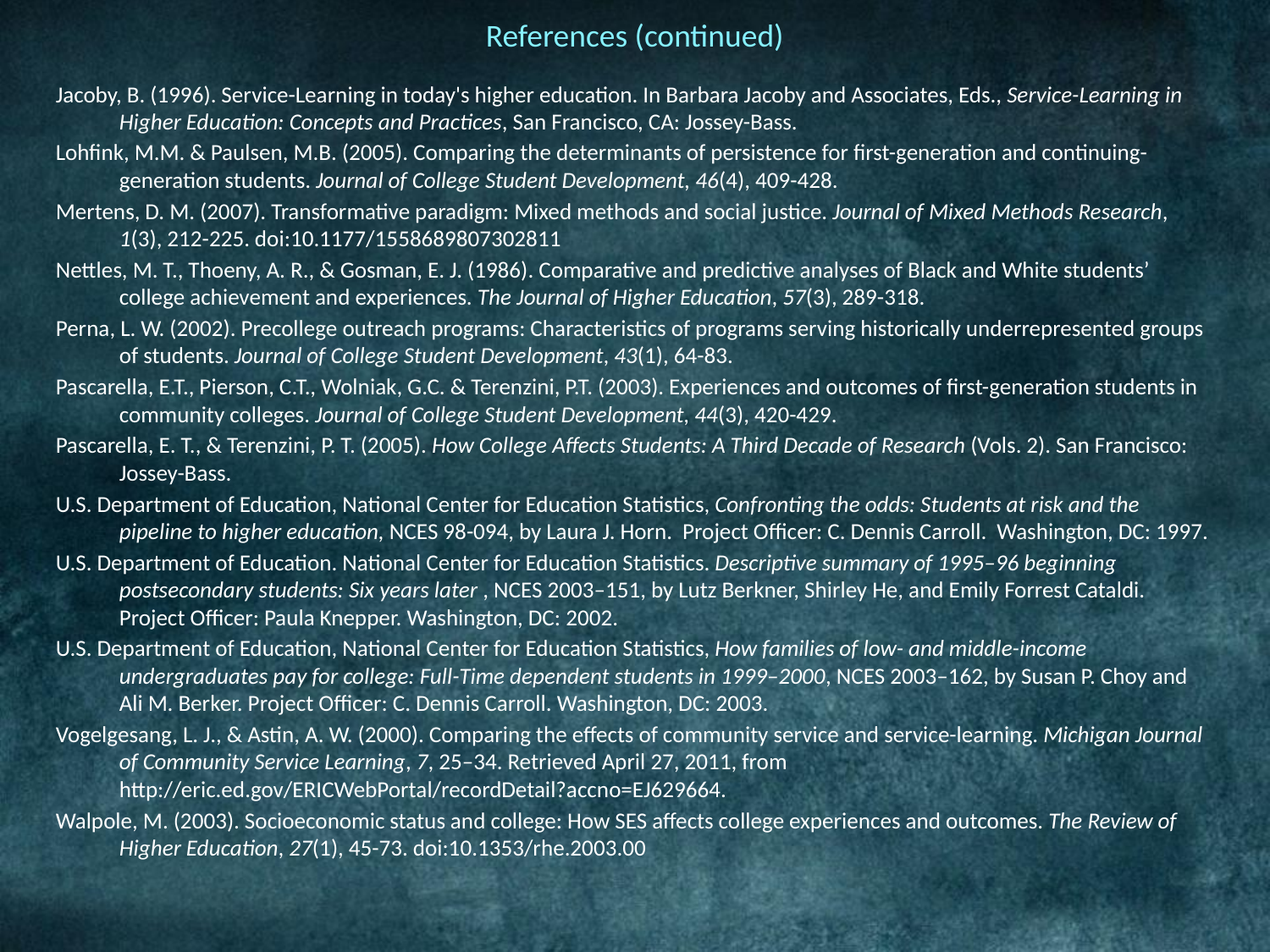

References (continued)

Jacoby, B. (1996). Service-Learning in today's higher education. In Barbara Jacoby and Associates, Eds., Service-Learning in Higher Education: Concepts and Practices, San Francisco, CA: Jossey-Bass.
Lohfink, M.M. & Paulsen, M.B. (2005). Comparing the determinants of persistence for first-generation and continuing-generation students. Journal of College Student Development, 46(4), 409-428.
Mertens, D. M. (2007). Transformative paradigm: Mixed methods and social justice. Journal of Mixed Methods Research, 1(3), 212-225. doi:10.1177/1558689807302811
Nettles, M. T., Thoeny, A. R., & Gosman, E. J. (1986). Comparative and predictive analyses of Black and White students’ college achievement and experiences. The Journal of Higher Education, 57(3), 289-318.
Perna, L. W. (2002). Precollege outreach programs: Characteristics of programs serving historically underrepresented groups of students. Journal of College Student Development, 43(1), 64-83.
Pascarella, E.T., Pierson, C.T., Wolniak, G.C. & Terenzini, P.T. (2003). Experiences and outcomes of first-generation students in community colleges. Journal of College Student Development, 44(3), 420-429.
Pascarella, E. T., & Terenzini, P. T. (2005). How College Affects Students: A Third Decade of Research (Vols. 2). San Francisco: Jossey-Bass.
U.S. Department of Education, National Center for Education Statistics, Confronting the odds: Students at risk and the pipeline to higher education, NCES 98-094, by Laura J. Horn.  Project Officer: C. Dennis Carroll.  Washington, DC: 1997.
U.S. Department of Education. National Center for Education Statistics. Descriptive summary of 1995–96 beginning postsecondary students: Six years later , NCES 2003–151, by Lutz Berkner, Shirley He, and Emily Forrest Cataldi. Project Officer: Paula Knepper. Washington, DC: 2002.
U.S. Department of Education, National Center for Education Statistics, How families of low- and middle-income undergraduates pay for college: Full-Time dependent students in 1999–2000, NCES 2003–162, by Susan P. Choy and Ali M. Berker. Project Officer: C. Dennis Carroll. Washington, DC: 2003.
Vogelgesang, L. J., & Astin, A. W. (2000). Comparing the effects of community service and service-learning. Michigan Journal of Community Service Learning, 7, 25–34. Retrieved April 27, 2011, from http://eric.ed.gov/ERICWebPortal/recordDetail?accno=EJ629664.
Walpole, M. (2003). Socioeconomic status and college: How SES affects college experiences and outcomes. The Review of Higher Education, 27(1), 45-73. doi:10.1353/rhe.2003.00